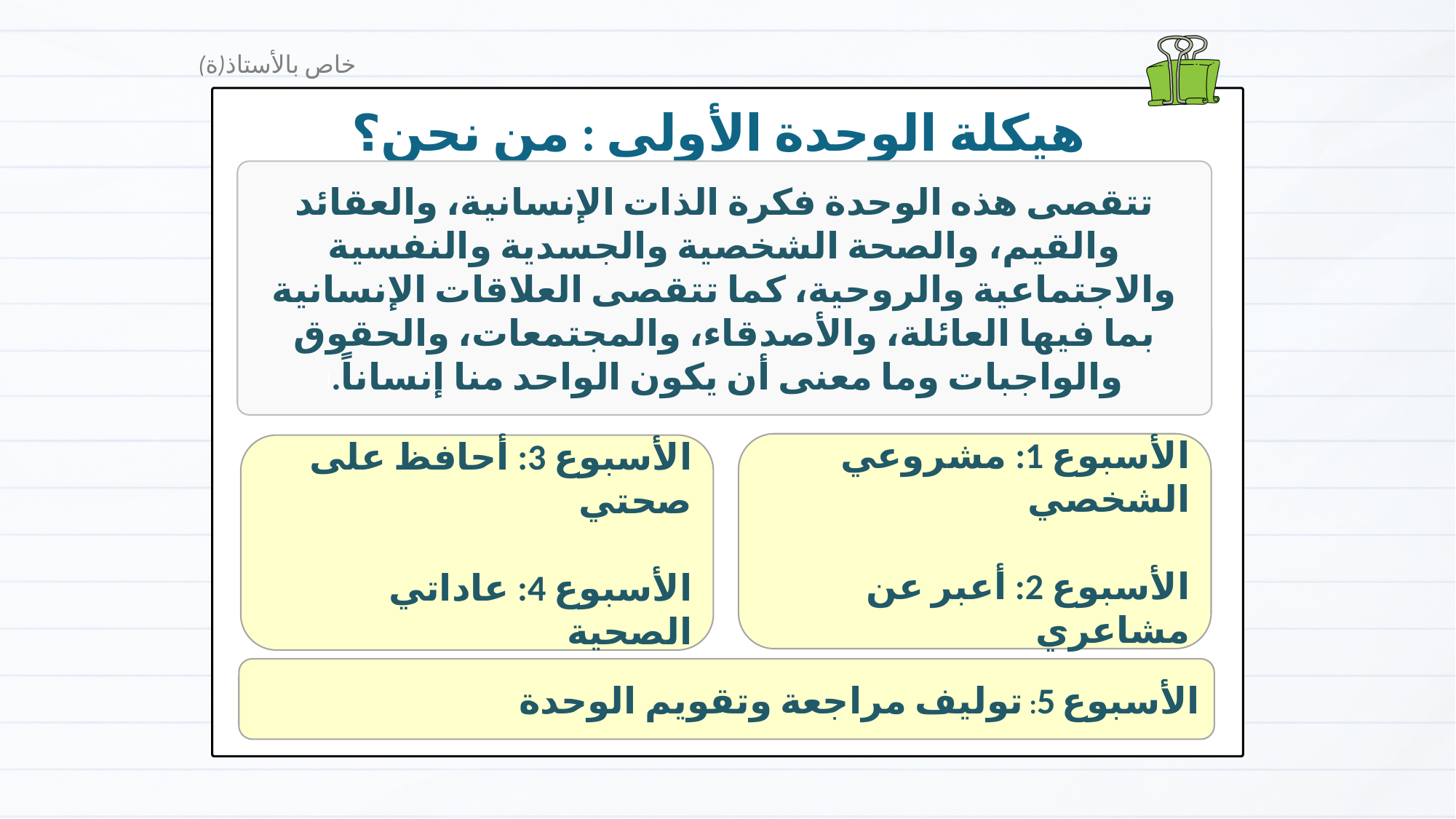

خاص بالأستاذ(ة)

هيكلة الوحدة الأولى : من نحن؟
تتقصى هذه الوحدة فكرة الذات الإنسانية، والعقائد والقيم، والصحة الشخصية والجسدية والنفسية والاجتماعية والروحية، كما تتقصى العلاقات الإنسانية بما فيها العائلة، والأصدقاء، والمجتمعات، والحقوق والواجبات وما معنى أن يكون الواحد منا إنساناً.ا
الأسبوع 1: مشروعي الشخصي

الأسبوع 2: أعبر عن مشاعري
الأسبوع 3: أحافظ على صحتي

الأسبوع 4: عاداتي الصحية
الأسبوع 5: توليف مراجعة وتقويم الوحدة